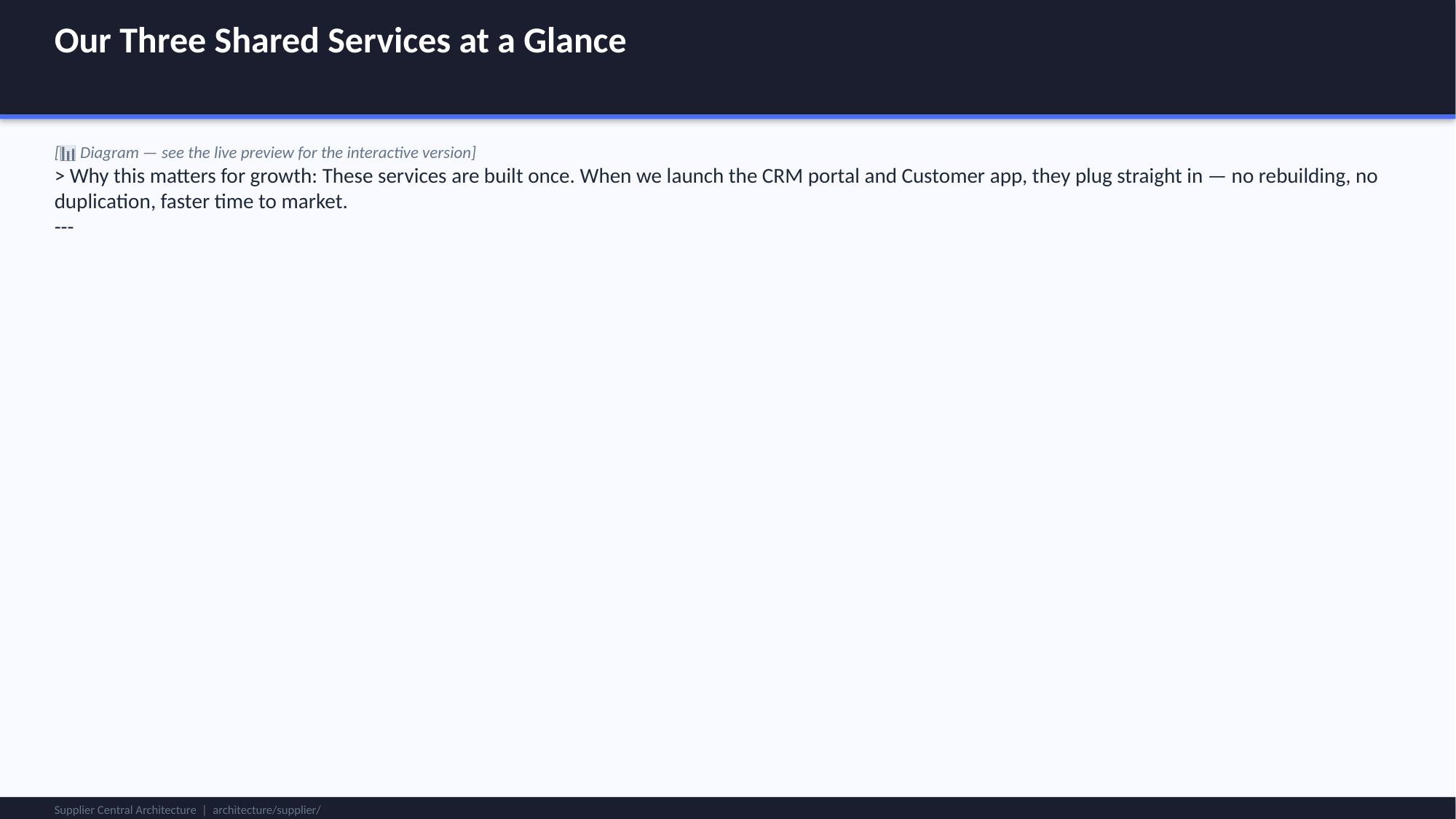

Our Three Shared Services at a Glance

[📊 Diagram — see the live preview for the interactive version]
> Why this matters for growth: These services are built once. When we launch the CRM portal and Customer app, they plug straight in — no rebuilding, no duplication, faster time to market.
---

Supplier Central Architecture  |  architecture/supplier/